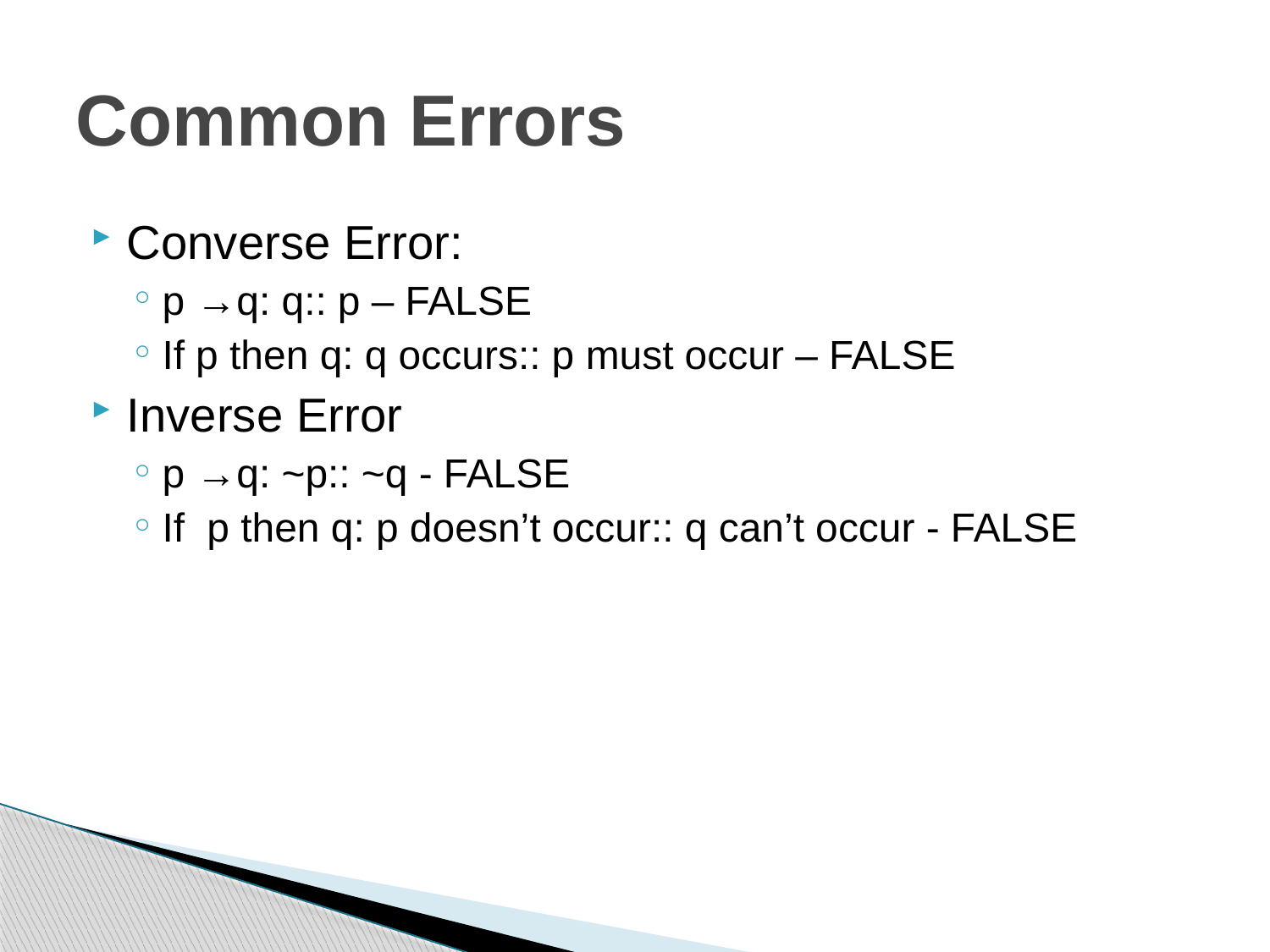

# Common Errors
Converse Error:
p →q: q:: p – FALSE
If p then q: q occurs:: p must occur – FALSE
Inverse Error
p →q: ~p:: ~q - FALSE
If  p then q: p doesn’t occur:: q can’t occur - FALSE